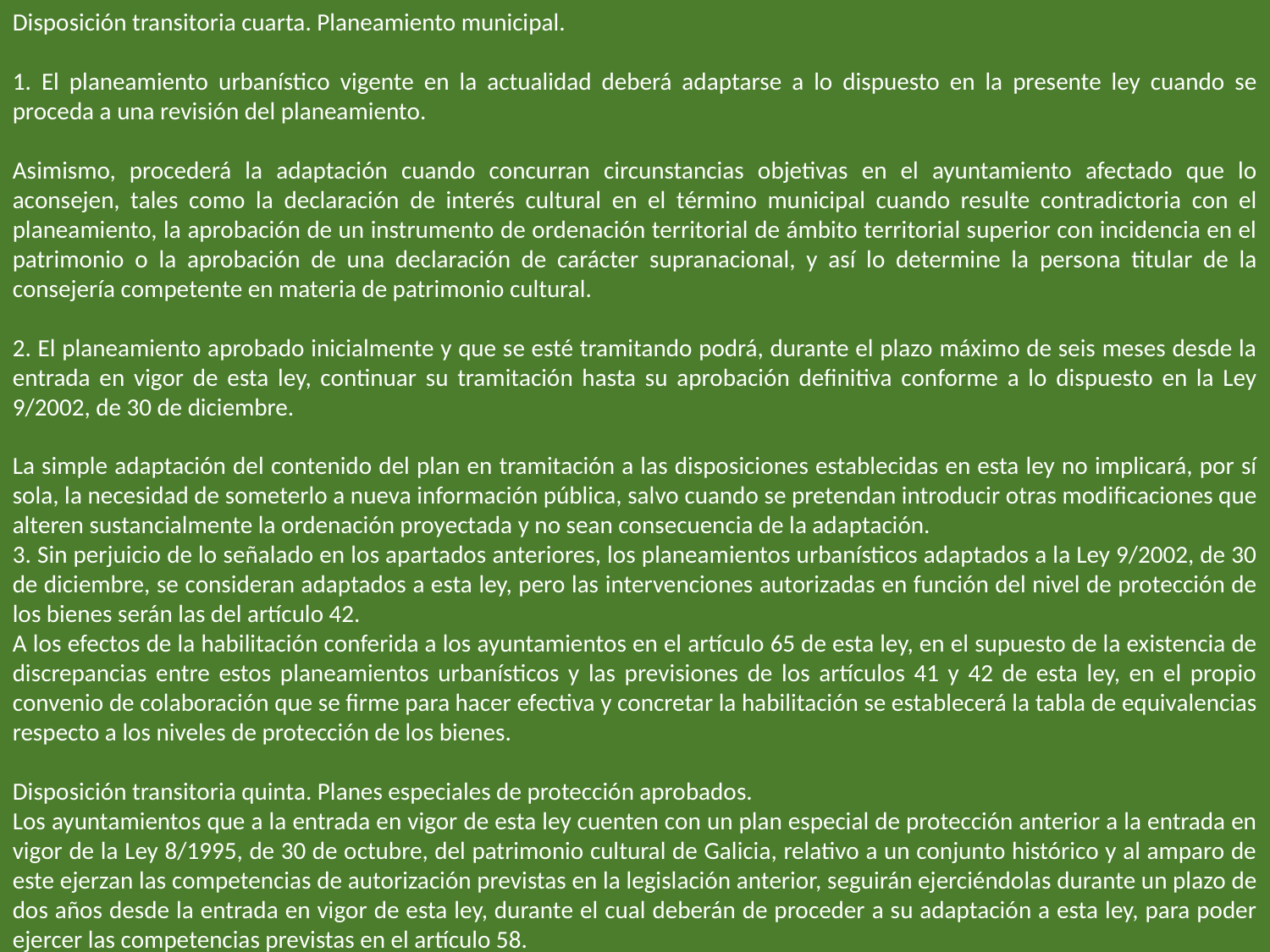

Disposición transitoria cuarta. Planeamiento municipal.

1. El planeamiento urbanístico vigente en la actualidad deberá adaptarse a lo dispuesto en la presente ley cuando se proceda a una revisión del planeamiento.

Asimismo, procederá la adaptación cuando concurran circunstancias objetivas en el ayuntamiento afectado que lo aconsejen, tales como la declaración de interés cultural en el término municipal cuando resulte contradictoria con el planeamiento, la aprobación de un instrumento de ordenación territorial de ámbito territorial superior con incidencia en el patrimonio o la aprobación de una declaración de carácter supranacional, y así lo determine la persona titular de la consejería competente en materia de patrimonio cultural.

2. El planeamiento aprobado inicialmente y que se esté tramitando podrá, durante el plazo máximo de seis meses desde la entrada en vigor de esta ley, continuar su tramitación hasta su aprobación definitiva conforme a lo dispuesto en la Ley 9/2002, de 30 de diciembre.

La simple adaptación del contenido del plan en tramitación a las disposiciones establecidas en esta ley no implicará, por sí sola, la necesidad de someterlo a nueva información pública, salvo cuando se pretendan introducir otras modificaciones que alteren sustancialmente la ordenación proyectada y no sean consecuencia de la adaptación.
3. Sin perjuicio de lo señalado en los apartados anteriores, los planeamientos urbanísticos adaptados a la Ley 9/2002, de 30 de diciembre, se consideran adaptados a esta ley, pero las intervenciones autorizadas en función del nivel de protección de los bienes serán las del artículo 42.
A los efectos de la habilitación conferida a los ayuntamientos en el artículo 65 de esta ley, en el supuesto de la existencia de discrepancias entre estos planeamientos urbanísticos y las previsiones de los artículos 41 y 42 de esta ley, en el propio convenio de colaboración que se firme para hacer efectiva y concretar la habilitación se establecerá la tabla de equivalencias respecto a los niveles de protección de los bienes.

Disposición transitoria quinta. Planes especiales de protección aprobados.
Los ayuntamientos que a la entrada en vigor de esta ley cuenten con un plan especial de protección anterior a la entrada en vigor de la Ley 8/1995, de 30 de octubre, del patrimonio cultural de Galicia, relativo a un conjunto histórico y al amparo de este ejerzan las competencias de autorización previstas en la legislación anterior, seguirán ejerciéndolas durante un plazo de dos años desde la entrada en vigor de esta ley, durante el cual deberán de proceder a su adaptación a esta ley, para poder ejercer las competencias previstas en el artículo 58.